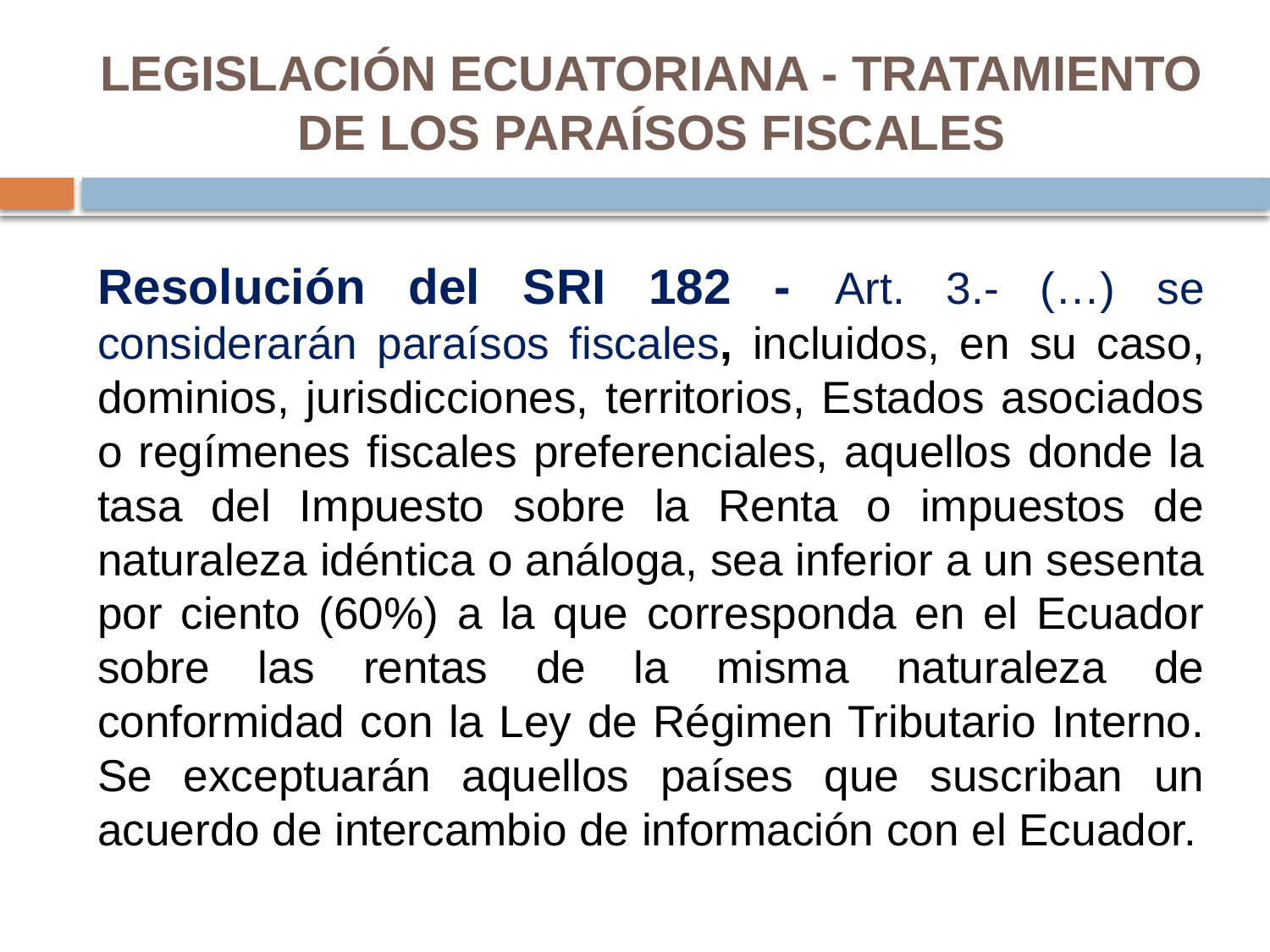

# LEGISLACIÓN ECUATORIANA - TRATAMIENTO DE LOS PARAÍSOS FISCALES
Resolución del SRI 182 - Art. 3.- (…) se considerarán paraísos fiscales, incluidos, en su caso, dominios, jurisdicciones, territorios, Estados asociados o regímenes fiscales preferenciales, aquellos donde la tasa del Impuesto sobre la Renta o impuestos de naturaleza idéntica o análoga, sea inferior a un sesenta por ciento (60%) a la que corresponda en el Ecuador sobre las rentas de la misma naturaleza de conformidad con la Ley de Régimen Tributario Interno. Se exceptuarán aquellos países que suscriban un acuerdo de intercambio de información con el Ecuador.